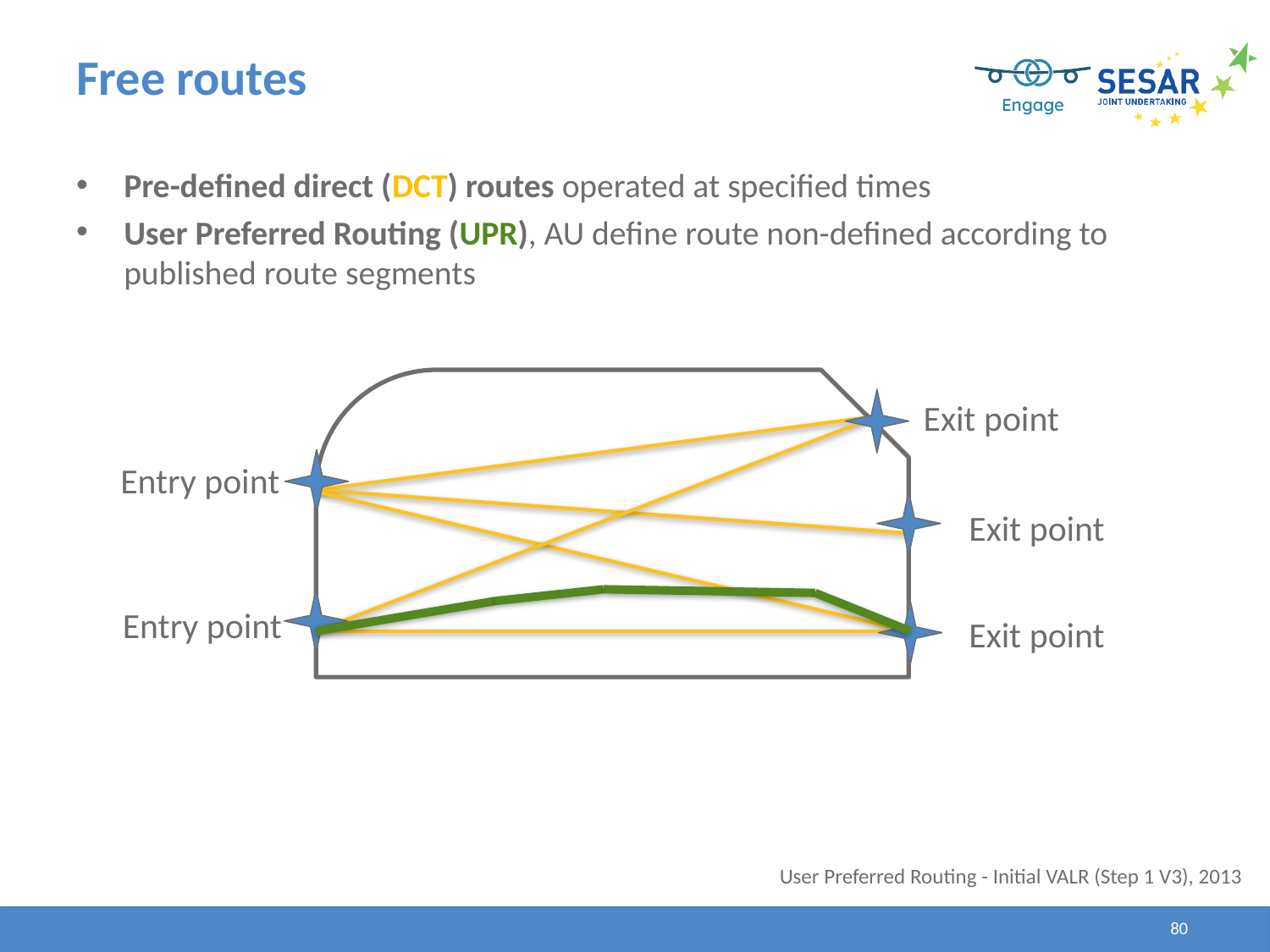

# Free routes
Pre-defined direct (DCT) routes operated at specified times
User Preferred Routing (UPR), AU define route non-defined according to published route segments

Exit point

Entry point

Exit point

Entry point

Exit point
User Preferred Routing - Initial VALR (Step 1 V3), 2013
80